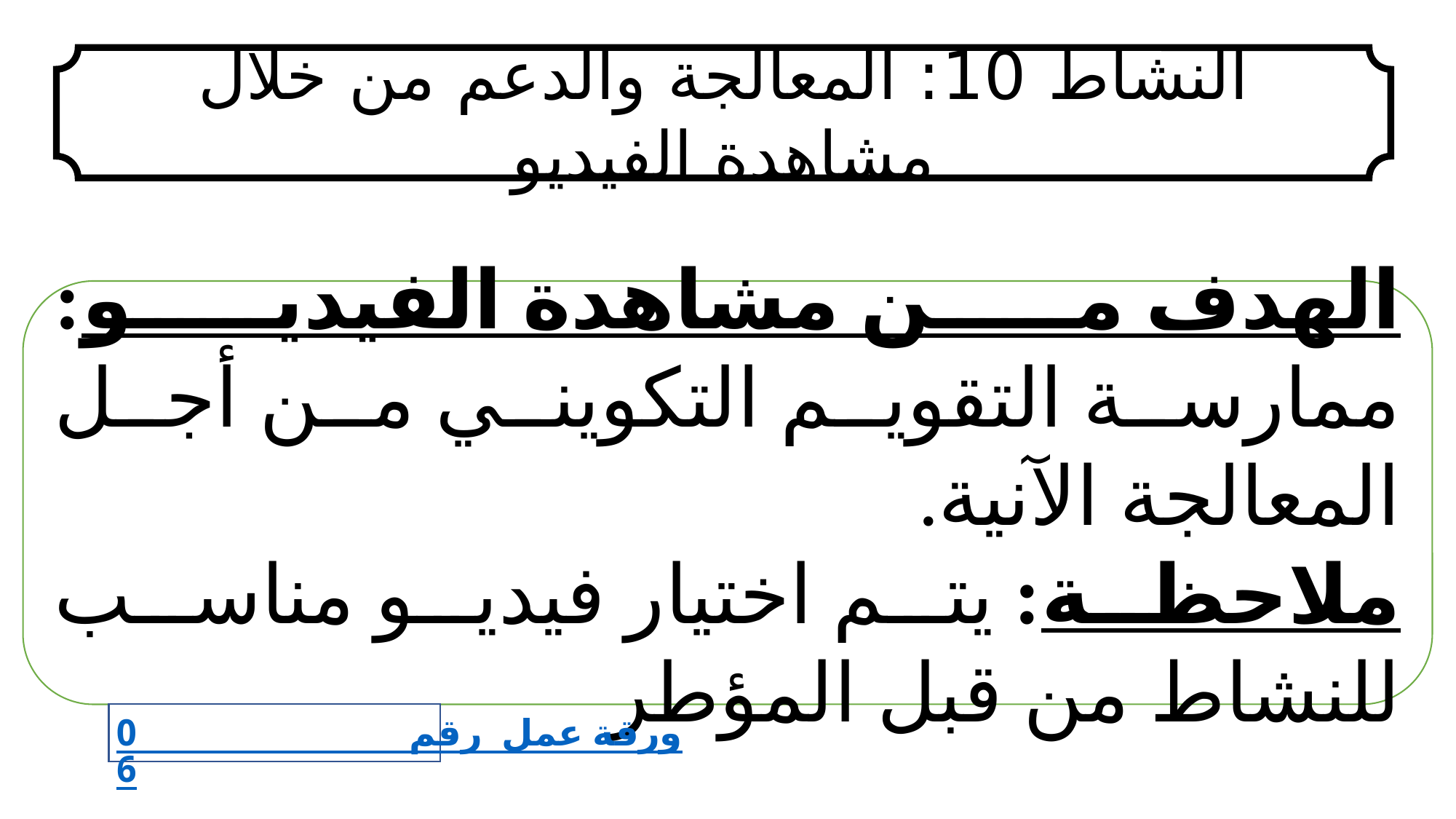

النشاط 10: المعالجة والدعم من خلال مشاهدة الفيديو
الهدف من مشاهدة الفيديو: ممارسة التقويم التكويني من أجل المعالجة الآنية.
ملاحظة: يتم اختيار فيديو مناسب للنشاط من قبل المؤطر
ورقة عمل رقم 06